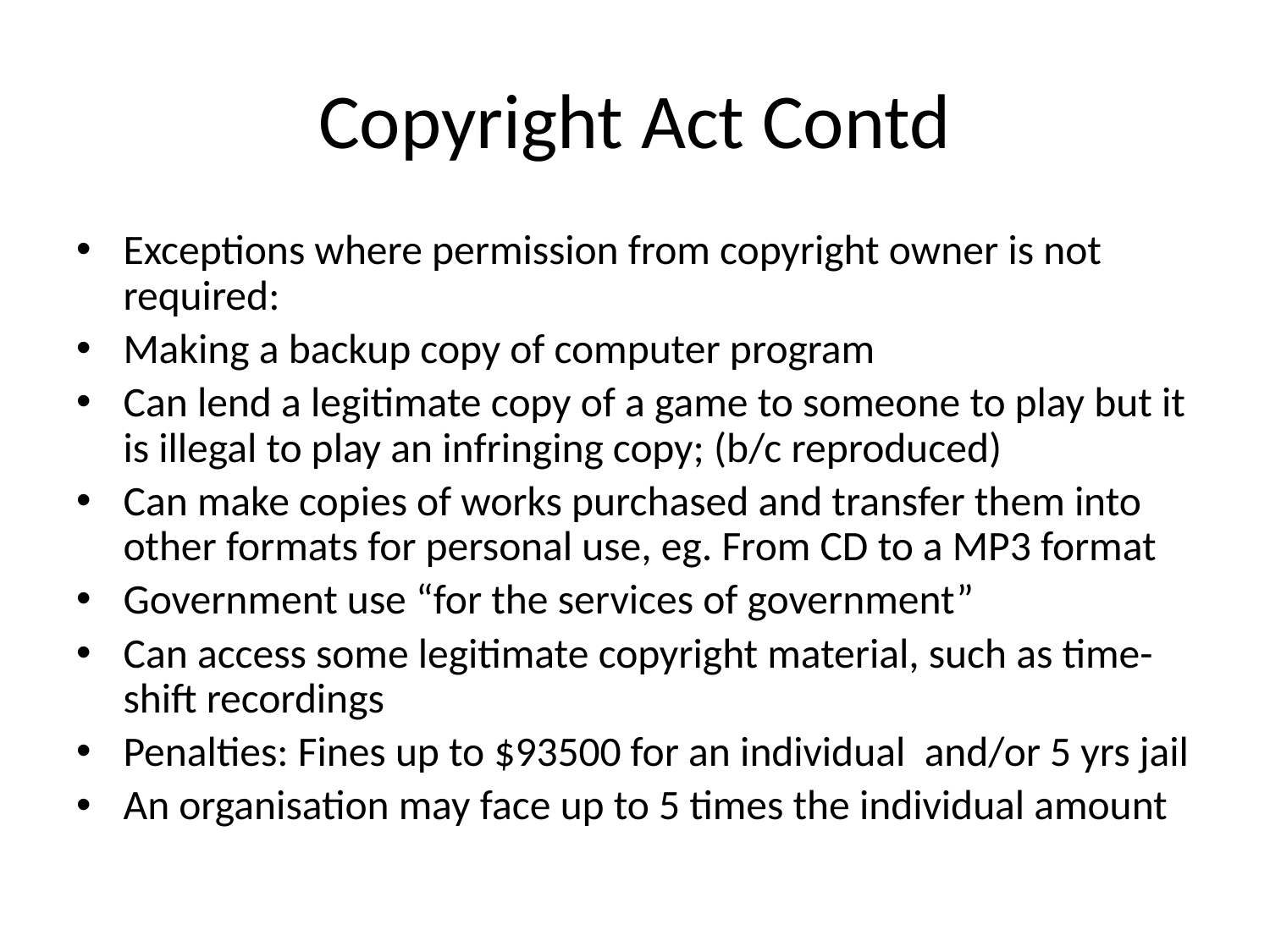

# Copyright Act Contd
Exceptions where permission from copyright owner is not required:
Making a backup copy of computer program
Can lend a legitimate copy of a game to someone to play but it is illegal to play an infringing copy; (b/c reproduced)
Can make copies of works purchased and transfer them into other formats for personal use, eg. From CD to a MP3 format
Government use “for the services of government”
Can access some legitimate copyright material, such as time-shift recordings
Penalties: Fines up to $93500 for an individual  and/or 5 yrs jail
An organisation may face up to 5 times the individual amount